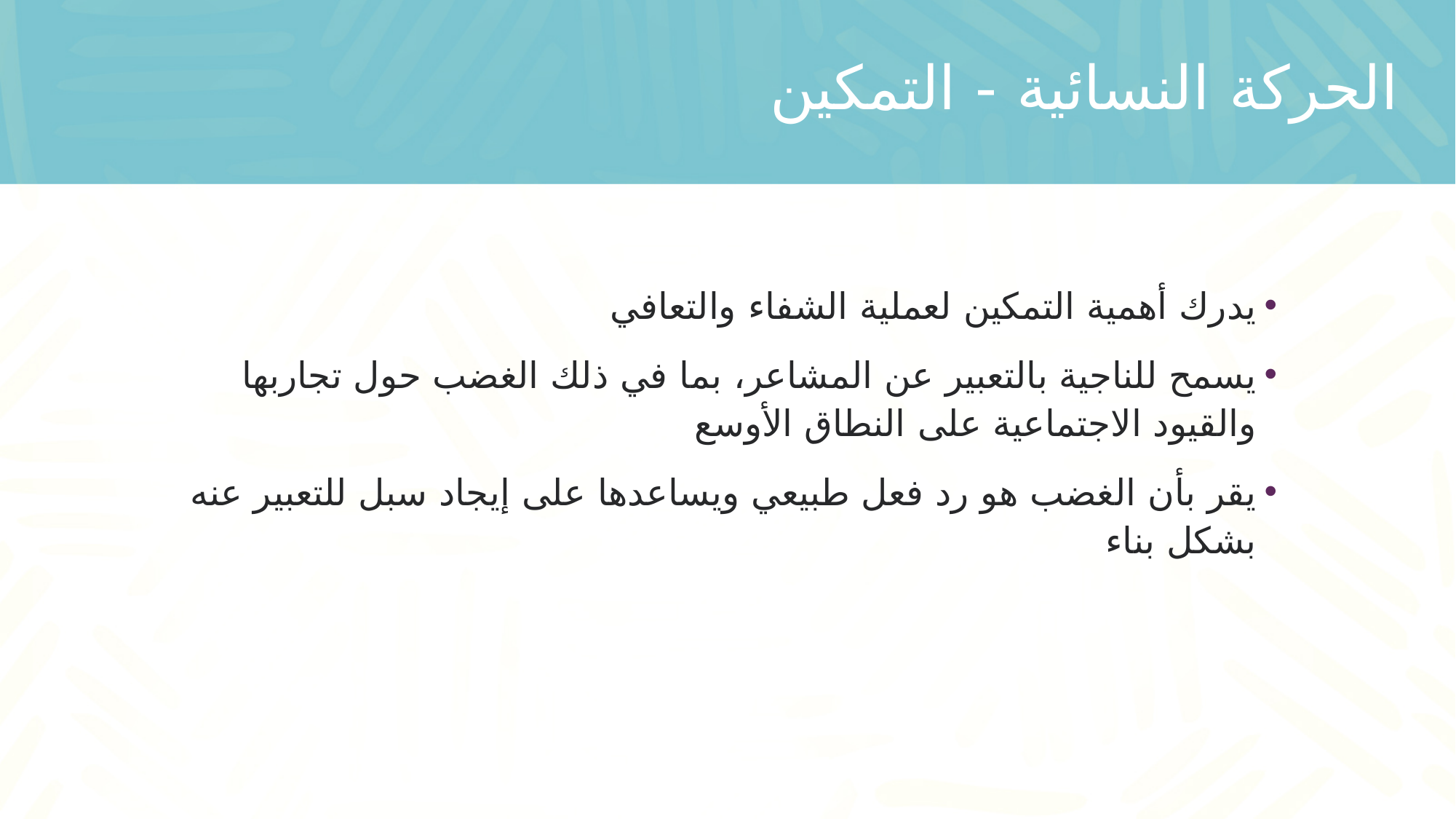

# الحركة النسائية - التمكين
يدرك أهمية التمكين لعملية الشفاء والتعافي
يسمح للناجية بالتعبير عن المشاعر، بما في ذلك الغضب حول تجاربها والقيود الاجتماعية على النطاق الأوسع
يقر بأن الغضب هو رد فعل طبيعي ويساعدها على إيجاد سبل للتعبير عنه بشكل بناء